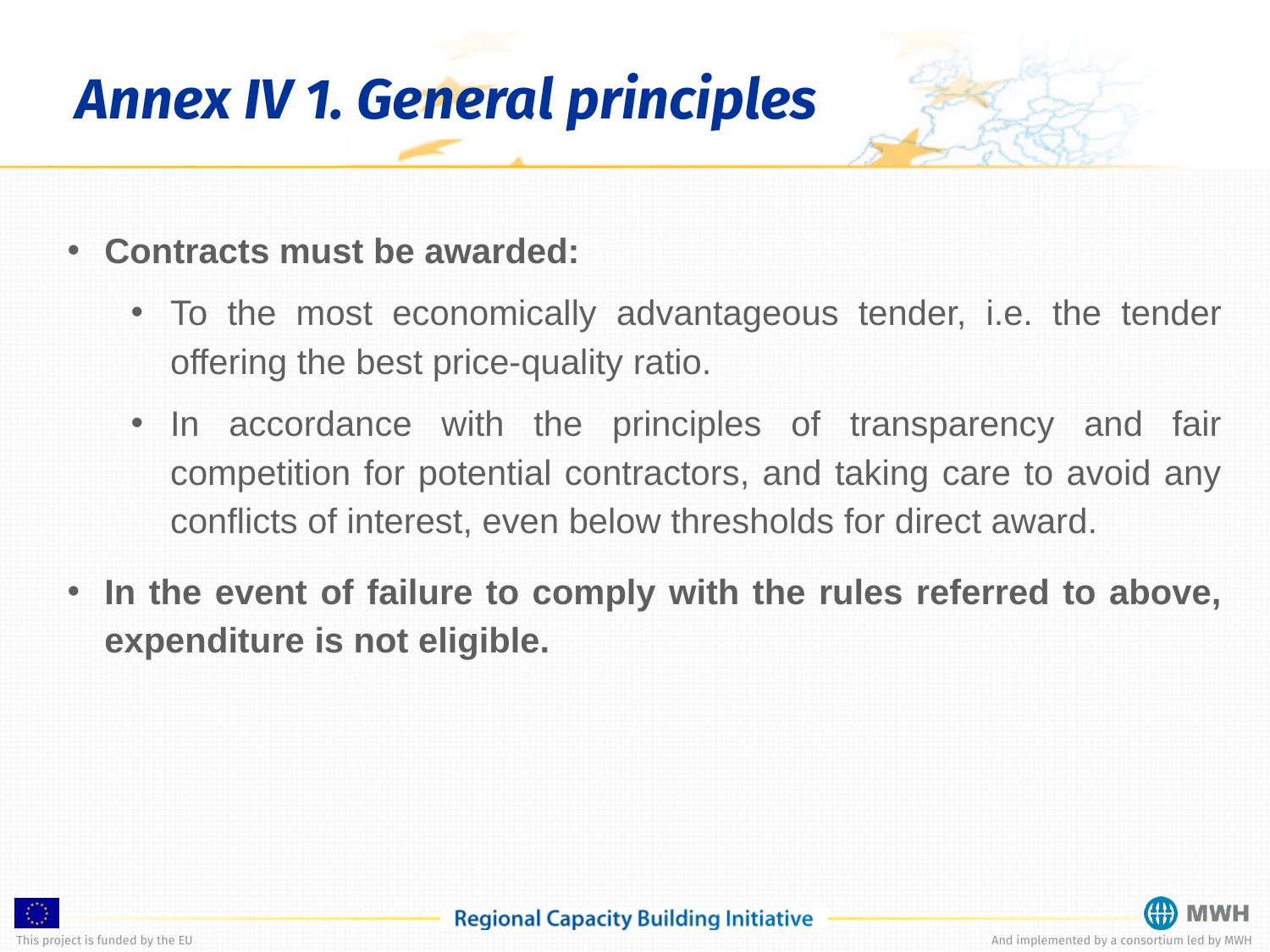

Annex IV 1. General principles
Contracts must be awarded:
To the most economically advantageous tender, i.e. the tender offering the best price-quality ratio.
In accordance with the principles of transparency and fair competition for potential contractors, and taking care to avoid any conflicts of interest, even below thresholds for direct award.
In the event of failure to comply with the rules referred to above, expenditure is not eligible.